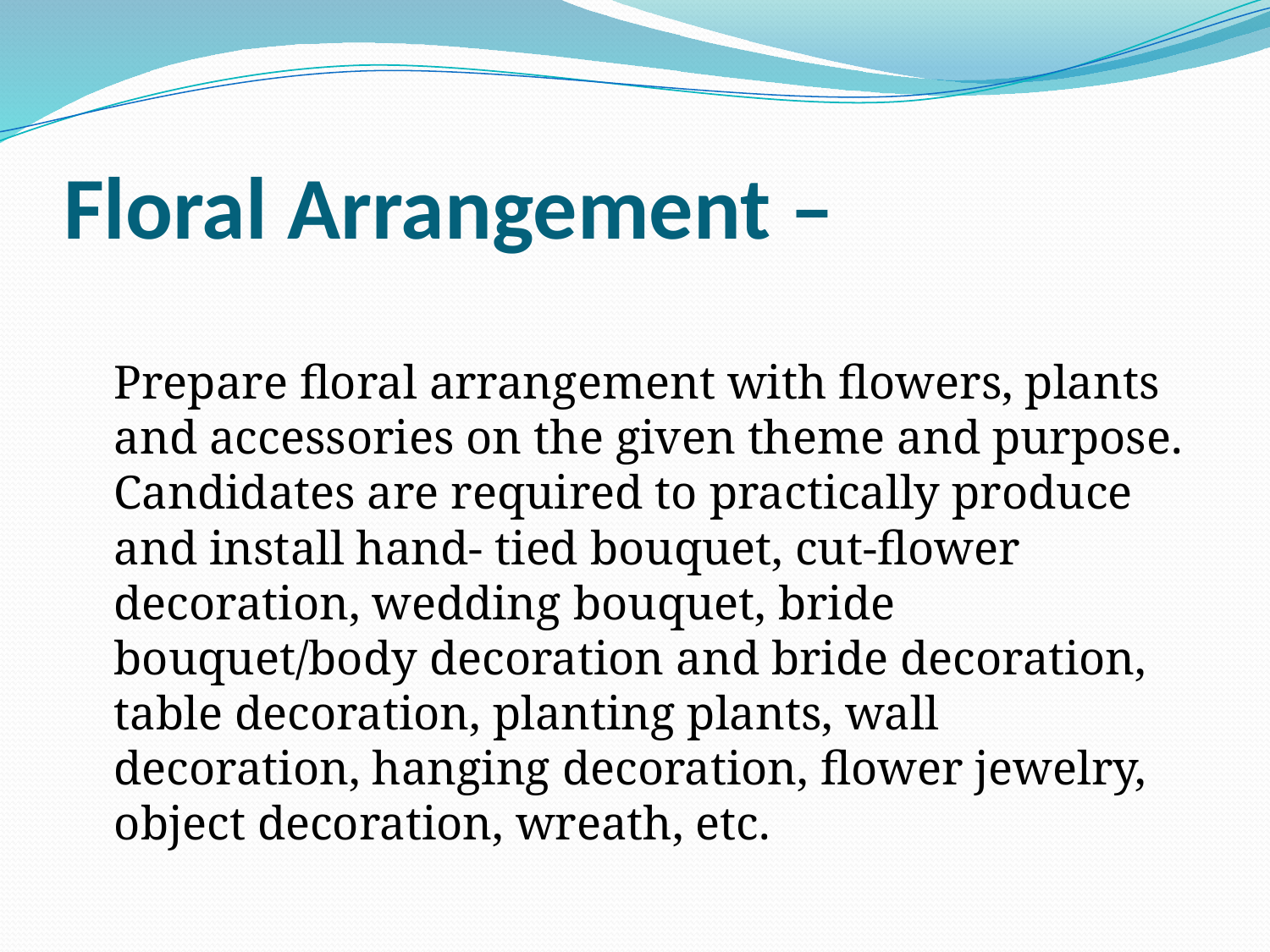

# Floral Arrangement –
	Prepare floral arrangement with flowers, plants and accessories on the given theme and purpose. Candidates are required to practically produce and install hand- tied bouquet, cut-flower decoration, wedding bouquet, bride bouquet/body decoration and bride decoration, table decoration, planting plants, wall decoration, hanging decoration, flower jewelry, object decoration, wreath, etc.